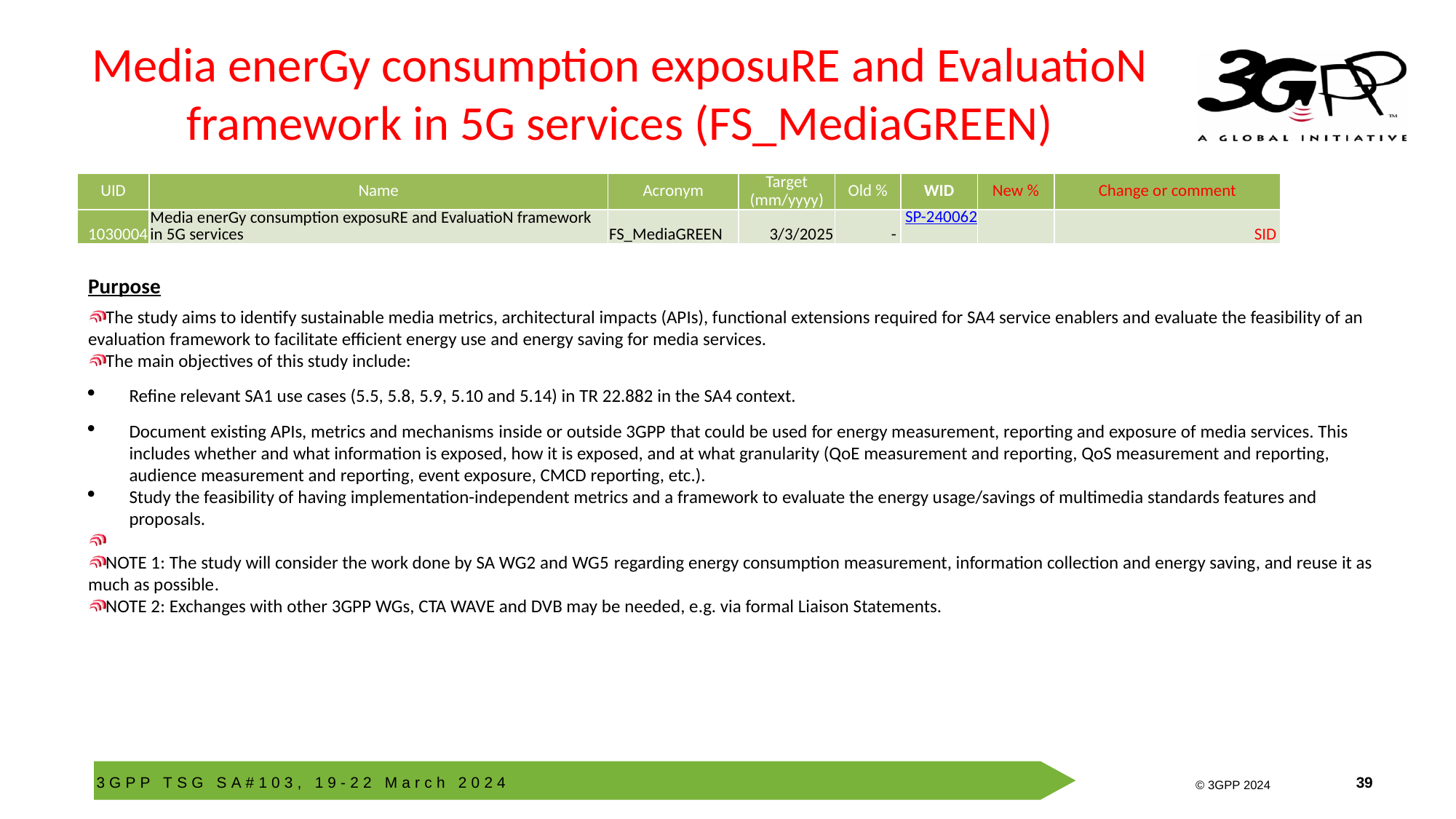

# Media enerGy consumption exposuRE and EvaluatioN framework in 5G services (FS_MediaGREEN)
| UID | Name | Acronym | Target (mm/yyyy) | Old % | WID | New % | Change or comment |
| --- | --- | --- | --- | --- | --- | --- | --- |
| 1030004 | Media enerGy consumption exposuRE and EvaluatioN framework in 5G services | FS\_MediaGREEN | 3/3/2025 | - | SP-240062 |  | SID |
Purpose
The study aims to identify sustainable media metrics, architectural impacts (APIs), functional extensions required for SA4 service enablers and evaluate the feasibility of an evaluation framework to facilitate efficient energy use and energy saving for media services.
The main objectives of this study include:
Refine relevant SA1 use cases (5.5, 5.8, 5.9, 5.10 and 5.14) in TR 22.882 in the SA4 context.
Document existing APIs, metrics and mechanisms inside or outside 3GPP that could be used for energy measurement, reporting and exposure of media services. This includes whether and what information is exposed, how it is exposed, and at what granularity (QoE measurement and reporting, QoS measurement and reporting, audience measurement and reporting, event exposure, CMCD reporting, etc.).
Study the feasibility of having implementation-independent metrics and a framework to evaluate the energy usage/savings of multimedia standards features and proposals.

NOTE 1: The study will consider the work done by SA WG2 and WG5 regarding energy consumption measurement, information collection and energy saving, and reuse it as much as possible.
NOTE 2: Exchanges with other 3GPP WGs, CTA WAVE and DVB may be needed, e.g. via formal Liaison Statements.